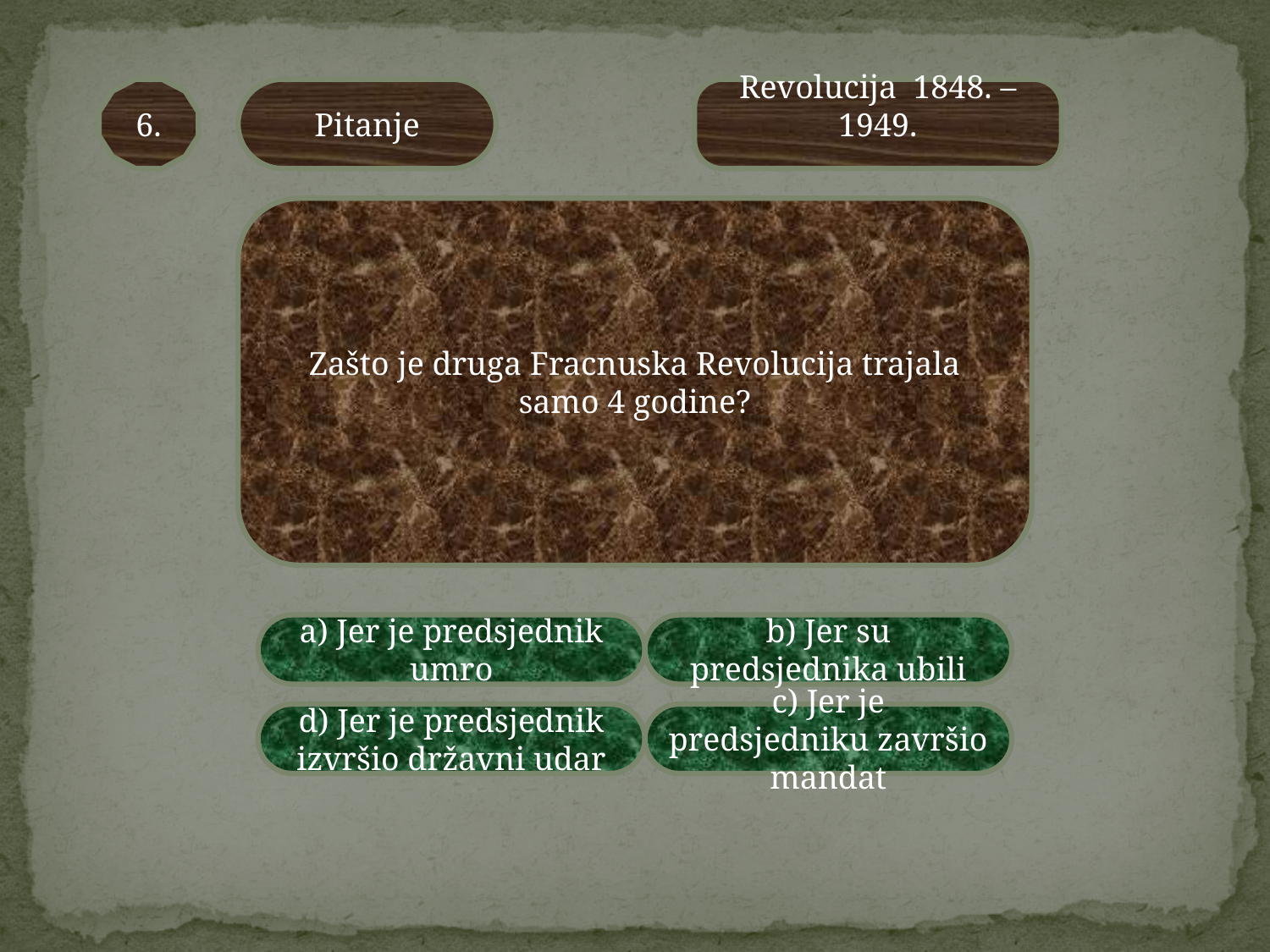

6.
Pitanje
Revolucija  1848. – 1949.

Zašto je druga Fracnuska Revolucija trajala samo 4 godine?
a) Jer je predsjednik umro
b) Jer su predsjednika ubili
d) Jer je predsjednik izvršio državni udar
c) Jer je predsjedniku završio mandat